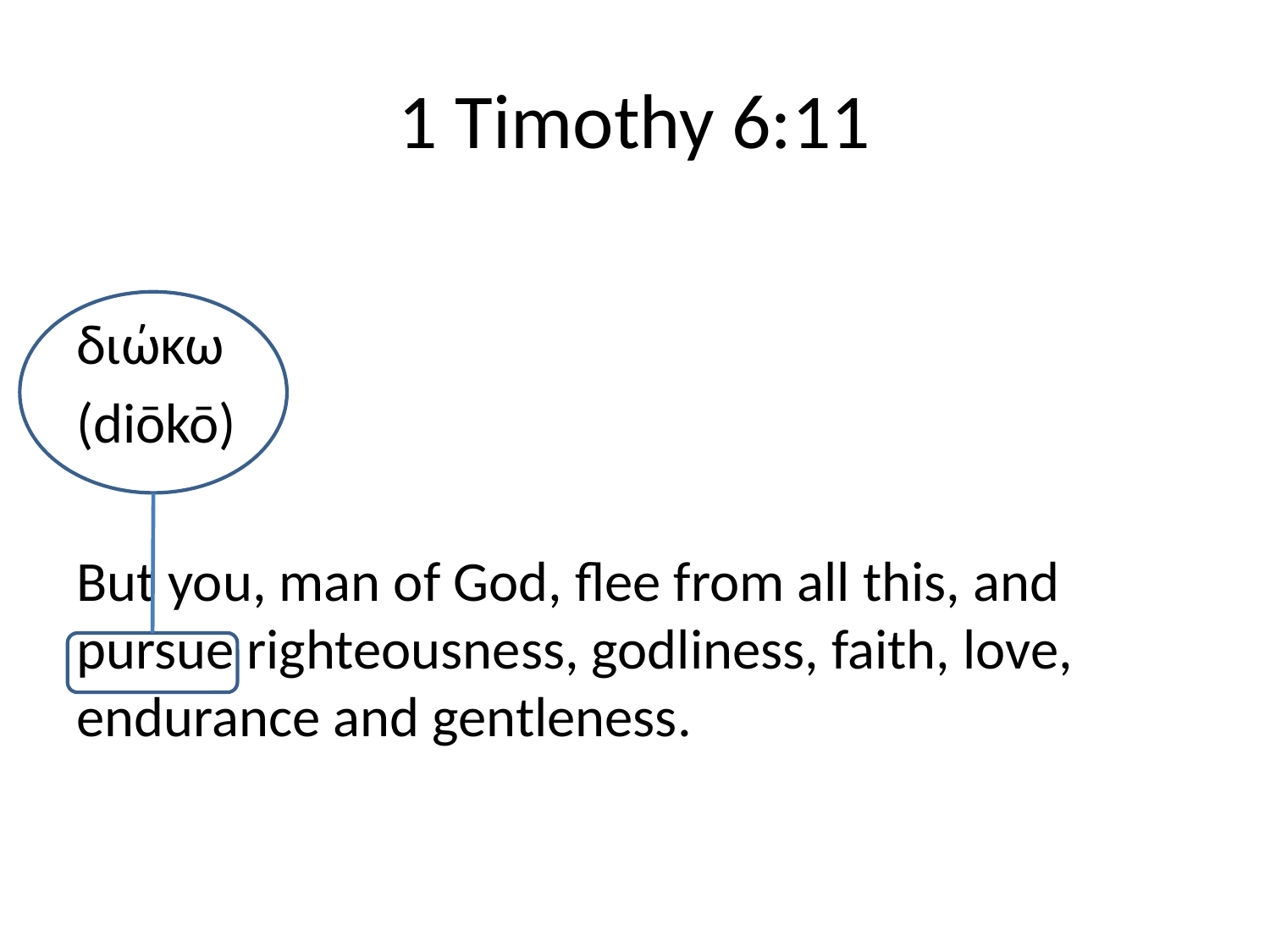

# 1 Timothy 6:11

διώκω
(diōkō)

But you, man of God, flee from all this, and pursue righteousness, godliness, faith, love, endurance and gentleness.